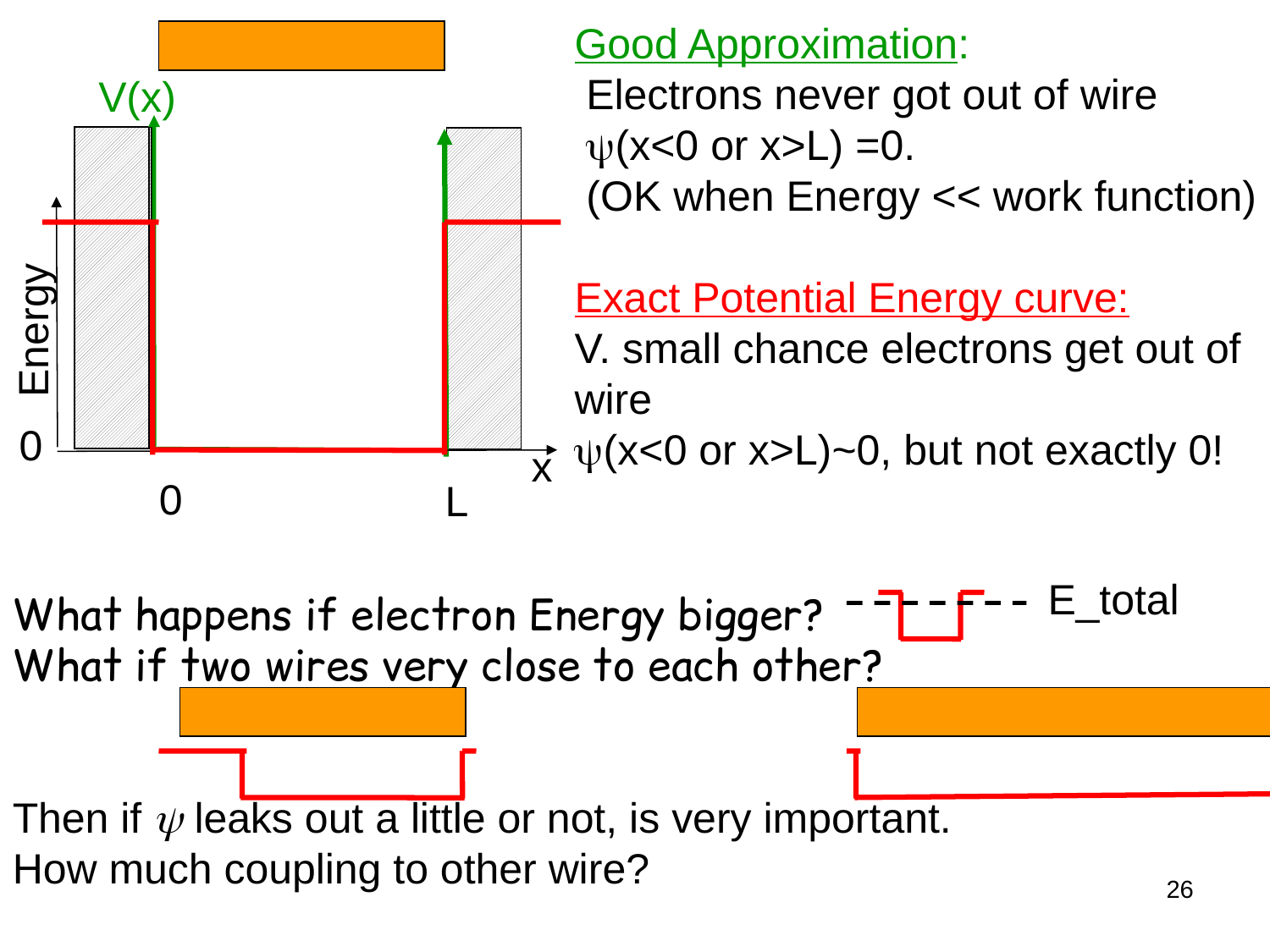

Good Approximation:
 Electrons never got out of wire
 ψ(x<0 or x>L) =0.
 (OK when Energy << work function)

Exact Potential Energy curve:
V. small chance electrons get out of wire
ψ(x<0 or x>L)~0, but not exactly 0!

V(x)

Energy
0
x

0
L
E_total
What happens if electron Energy bigger?
What if two wires very close to each other?

Then if ψ leaks out a little or not, is very important.
How much coupling to other wire?

26